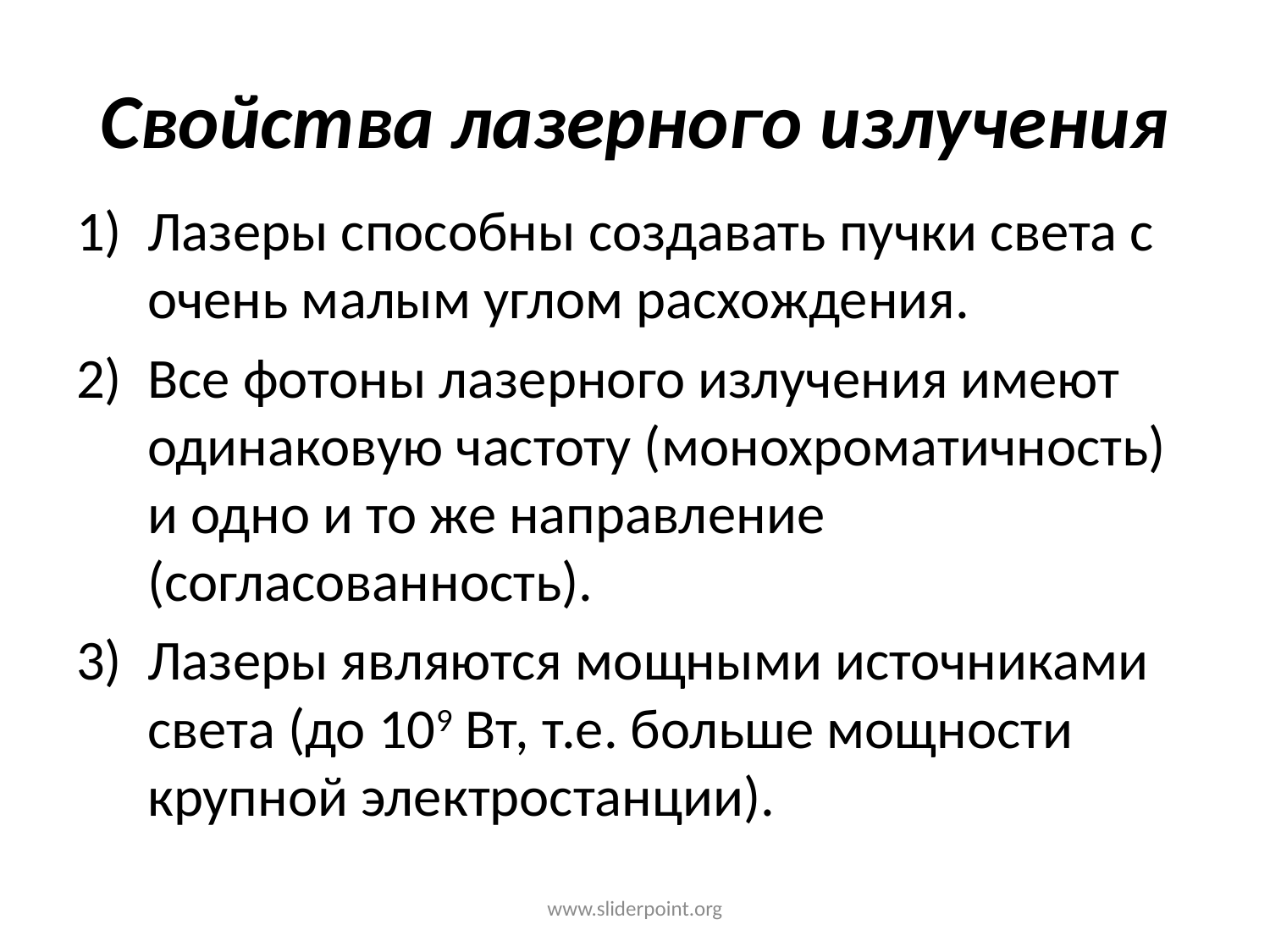

# Свойства лазерного излучения
Лазеры способны создавать пучки света с очень малым углом расхождения.
Все фотоны лазерного излучения имеют одинаковую частоту (монохроматичность) и одно и то же направление (согласованность).
Лазеры являются мощными источниками света (до 109 Вт, т.е. больше мощности крупной электростанции).
www.sliderpoint.org